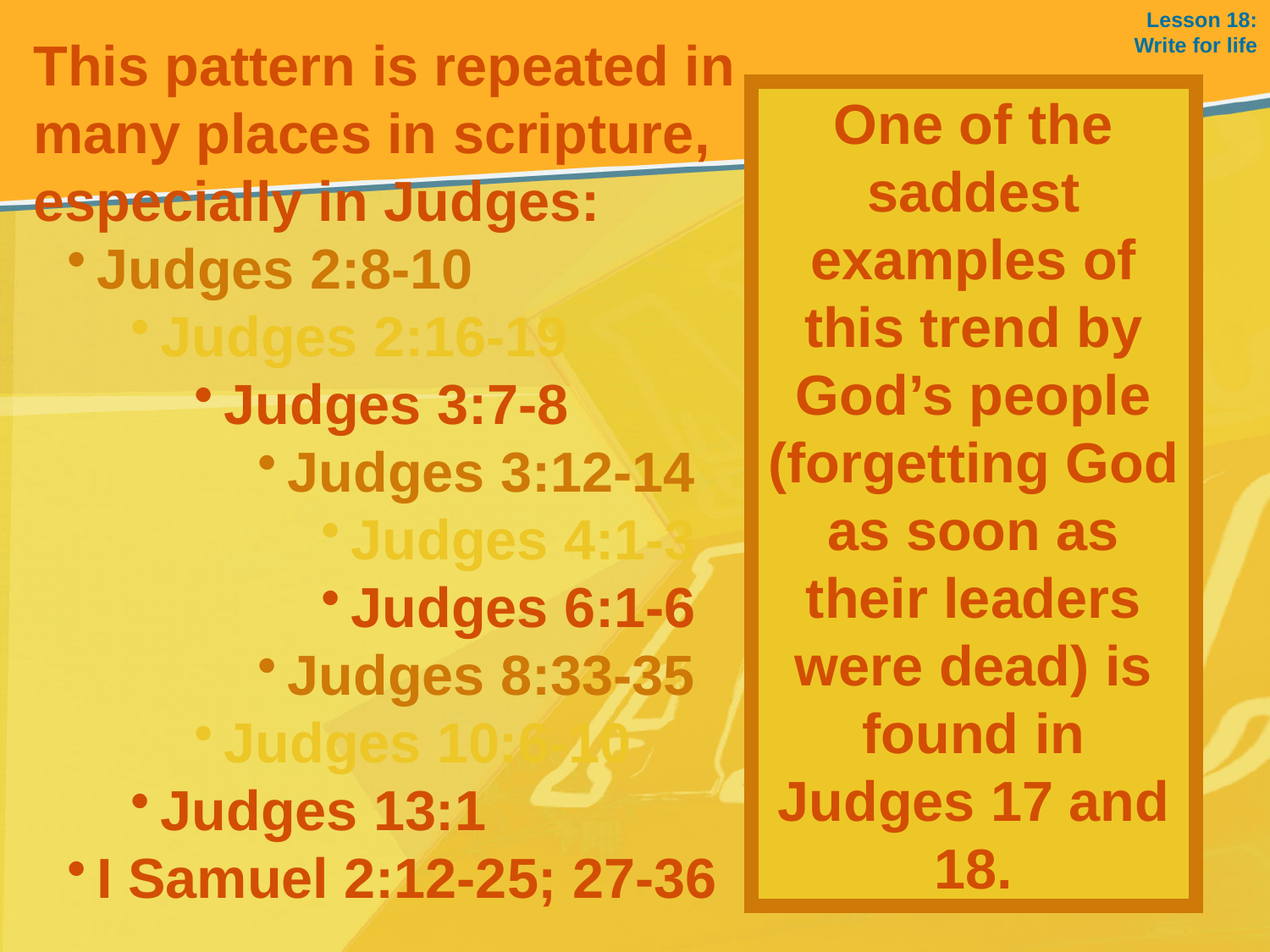

Lesson 18: Write for life
This pattern is repeated in many places in scripture, especially in Judges:
Judges 2:8-10
Judges 2:16-19
Judges 3:7-8
Judges 3:12-14
Judges 4:1-3
Judges 6:1-6
Judges 8:33-35
Judges 10:6-10
Judges 13:1
I Samuel 2:12-25; 27-36
One of the saddest examples of this trend by God’s people (forgetting God as soon as their leaders were dead) is found in Judges 17 and 18.